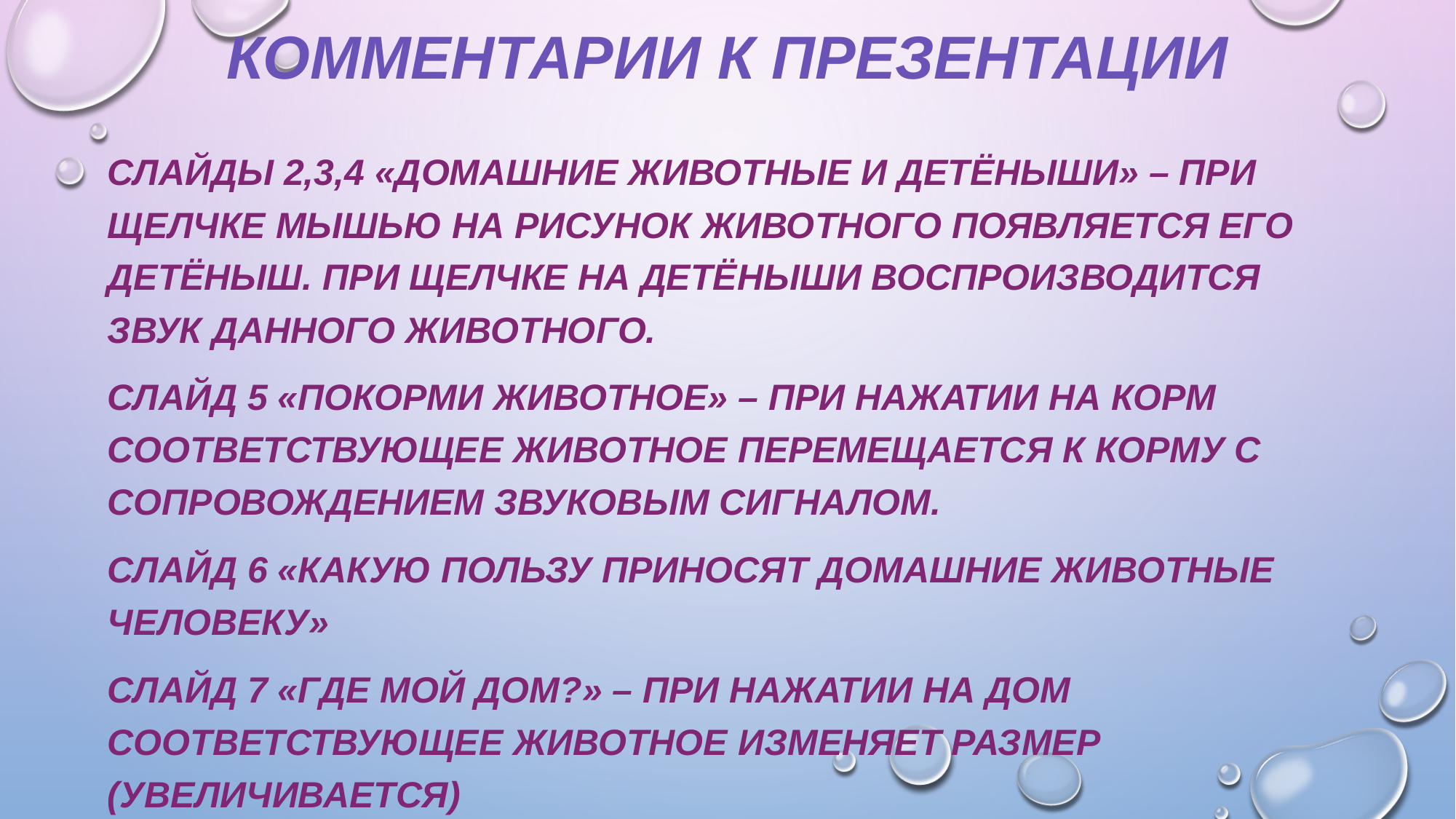

# КОММЕНТАРИИ К ПРЕЗЕНТАЦИИ
Слайды 2,3,4 «Домашние животные и детёныши» – при щелчке мышью на рисунок животного появляется его детёныш. При щелчке на детёныши воспроизводится звук данного животного.
Слайд 5 «Покорми животное» – при нажатии на корм соответствующее животное перемещается к корму с сопровождением звуковым сигналом.
Слайд 6 «Какую пользу приносят домашние животные человеку»
Слайд 7 «Где мой дом?» – при нажатии на дом соответствующее животное изменяет размер (Увеличивается)
Слайд 8 «Собака – друг человека»